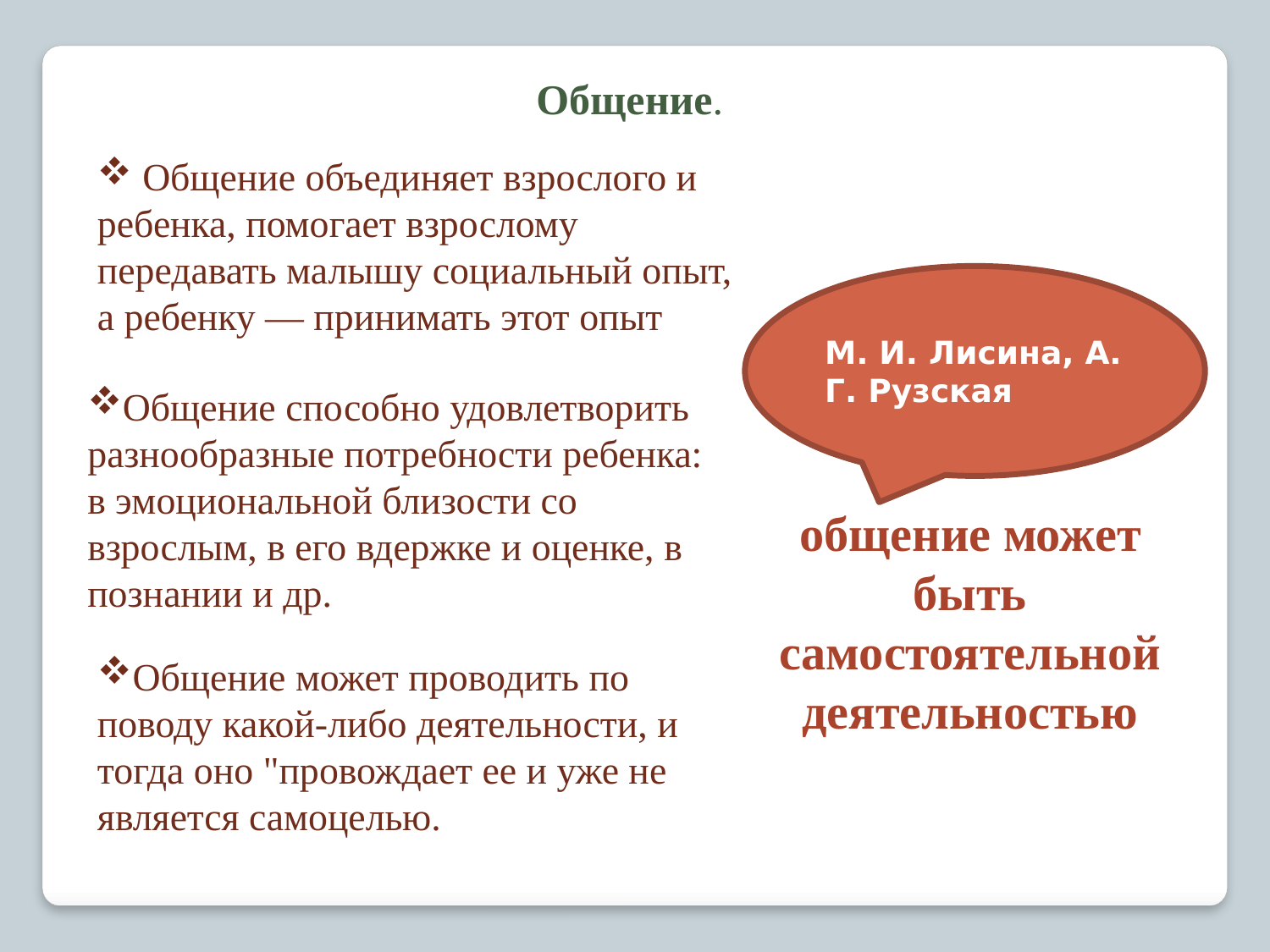

Общение.
 Общение объединяет взрослого и ребенка, помогает взрослому передавать малышу социальный опыт, а ребенку — принимать этот опыт
М. И. Лисина, А. Г. Рузская
Общение способно удовлетворить разнообразные потребности ребенка: в эмоциональной близости со взрослым, в его вдержке и оценке, в познании и др.
общение может быть самостоятельной деятельностью
Общение может проводить по поводу какой-либо деятельности, и тогда оно "провождает ее и уже не является самоцелью.